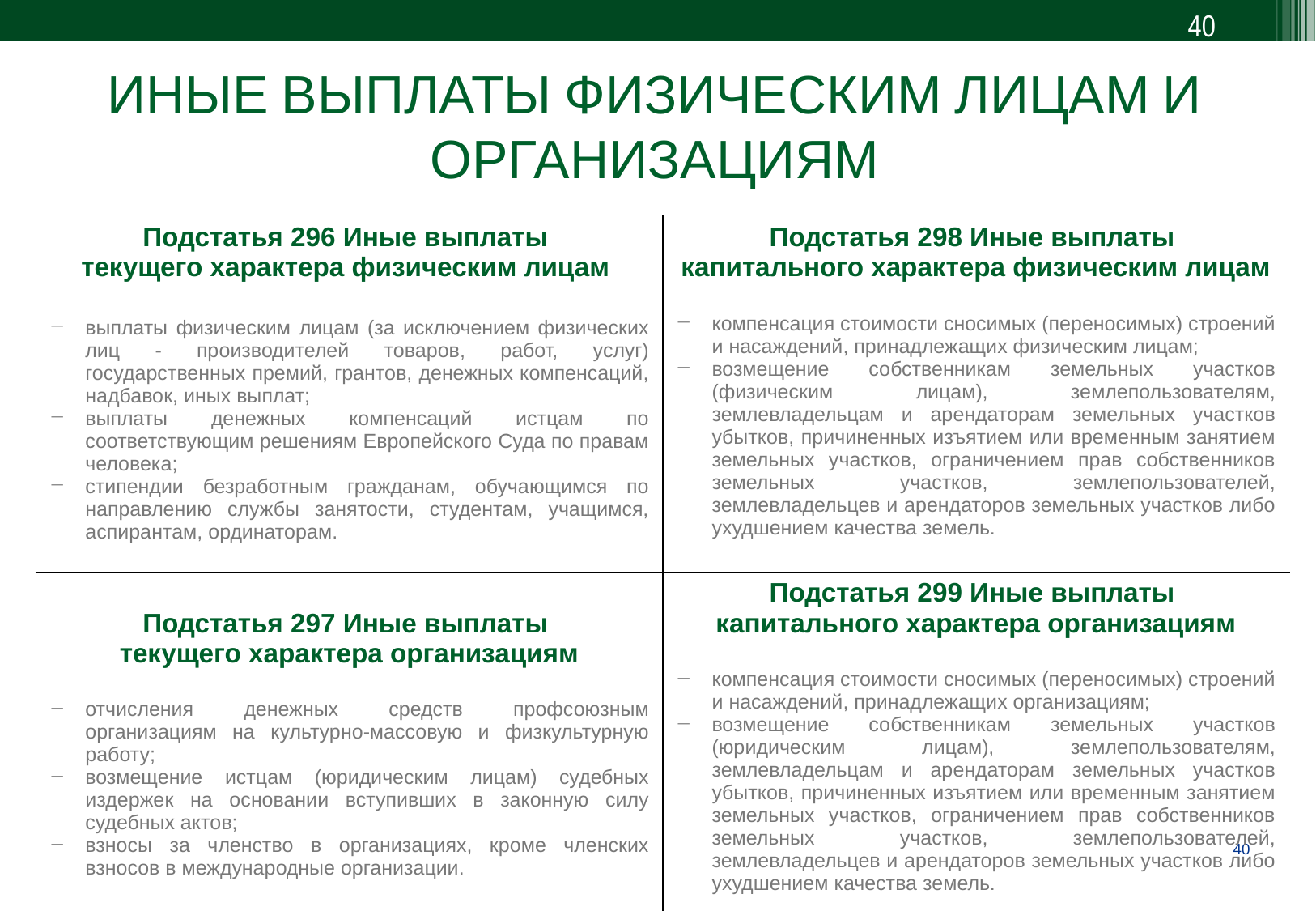

40
ИНЫЕ ВЫПЛАТЫ ФИЗИЧЕСКИМ ЛИЦАМ И ОРГАНИЗАЦИЯМ
| Подстатья 296 Иные выплаты текущего характера физическим лицам выплаты физическим лицам (за исключением физических лиц - производителей товаров, работ, услуг) государственных премий, грантов, денежных компенсаций, надбавок, иных выплат; выплаты денежных компенсаций истцам по соответствующим решениям Европейского Суда по правам человека; стипендии безработным гражданам, обучающимся по направлению службы занятости, студентам, учащимся, аспирантам, ординаторам. | Подстатья 298 Иные выплаты капитального характера физическим лицам компенсация стоимости сносимых (переносимых) строений и насаждений, принадлежащих физическим лицам; возмещение собственникам земельных участков (физическим лицам), землепользователям, землевладельцам и арендаторам земельных участков убытков, причиненных изъятием или временным занятием земельных участков, ограничением прав собственников земельных участков, землепользователей, землевладельцев и арендаторов земельных участков либо ухудшением качества земель. |
| --- | --- |
| Подстатья 297 Иные выплаты текущего характера организациям отчисления денежных средств профсоюзным организациям на культурно-массовую и физкультурную работу; возмещение истцам (юридическим лицам) судебных издержек на основании вступивших в законную силу судебных актов; взносы за членство в организациях, кроме членских взносов в международные организации. | Подстатья 299 Иные выплаты капитального характера организациям компенсация стоимости сносимых (переносимых) строений и насаждений, принадлежащих организациям; возмещение собственникам земельных участков (юридическим лицам), землепользователям, землевладельцам и арендаторам земельных участков убытков, причиненных изъятием или временным занятием земельных участков, ограничением прав собственников земельных участков, землепользователей, землевладельцев и арендаторов земельных участков либо ухудшением качества земель. |